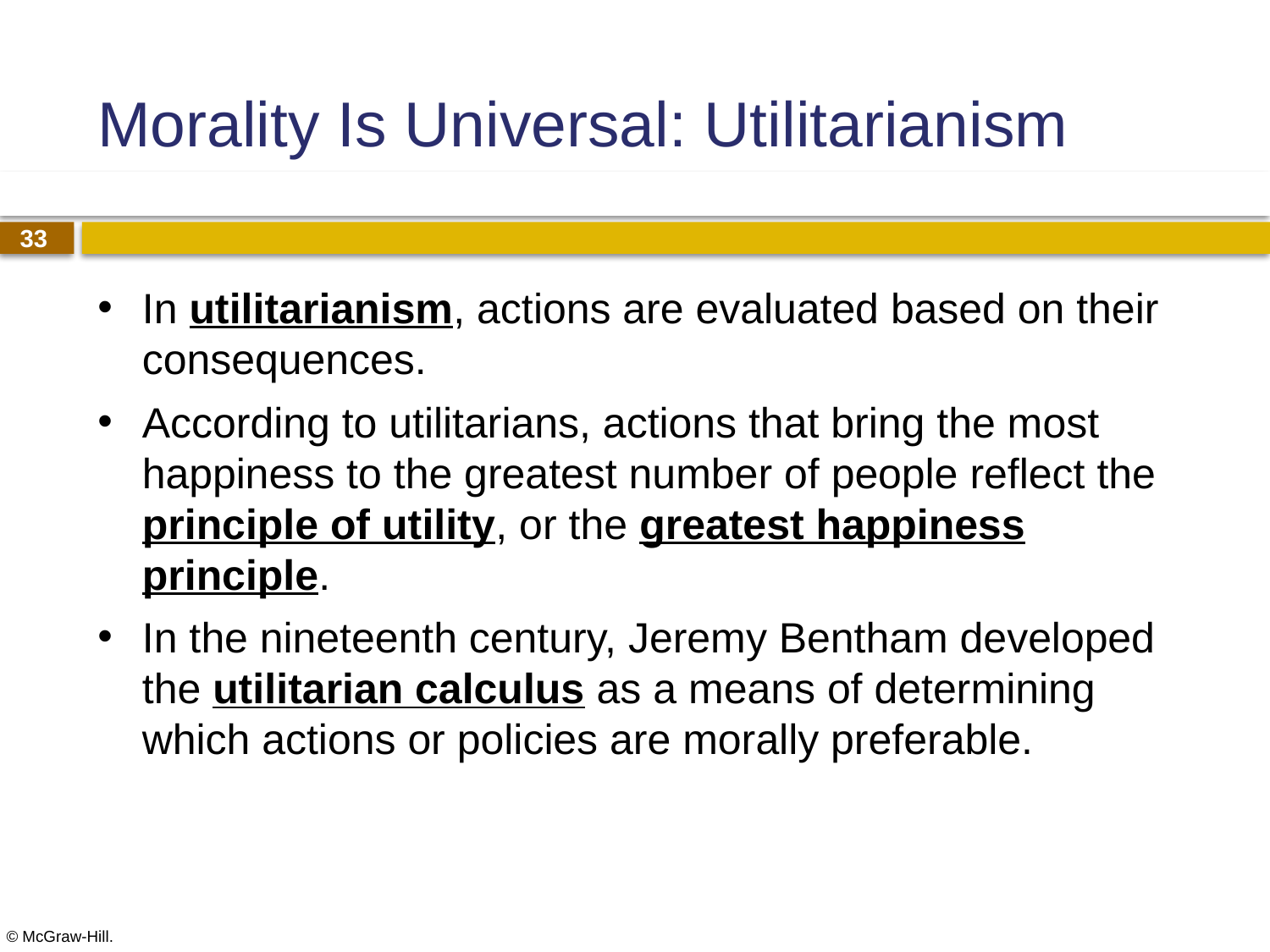

# Morality Is Universal: Utilitarianism
In utilitarianism, actions are evaluated based on their consequences.
According to utilitarians, actions that bring the most happiness to the greatest number of people reflect the principle of utility, or the greatest happiness principle.
In the nineteenth century, Jeremy Bentham developed the utilitarian calculus as a means of determining which actions or policies are morally preferable.